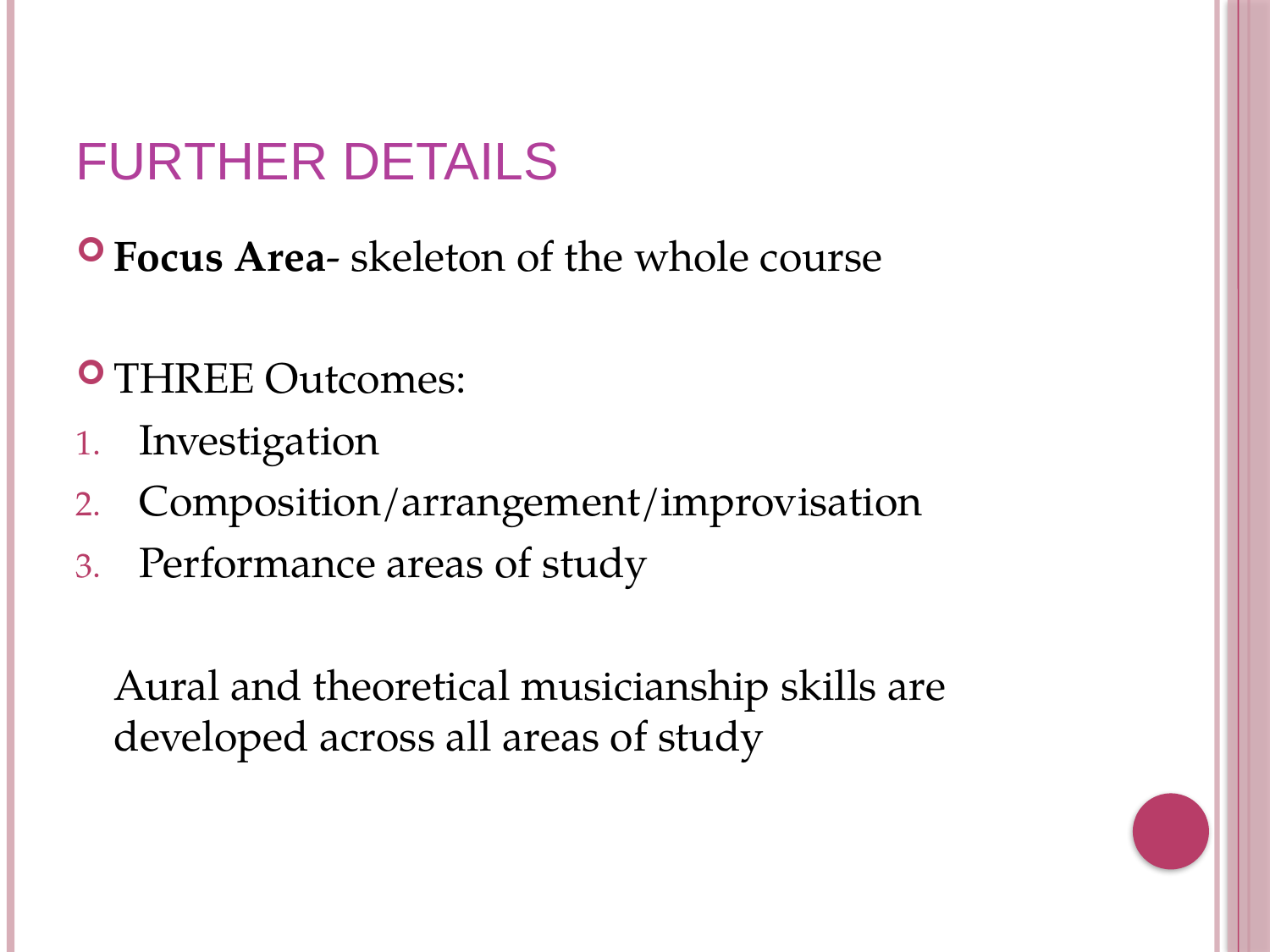

# Further Details
Focus Area- skeleton of the whole course

THREE Outcomes:
Investigation
Composition/arrangement/improvisation
Performance areas of study

	Aural and theoretical musicianship skills are developed across all areas of study